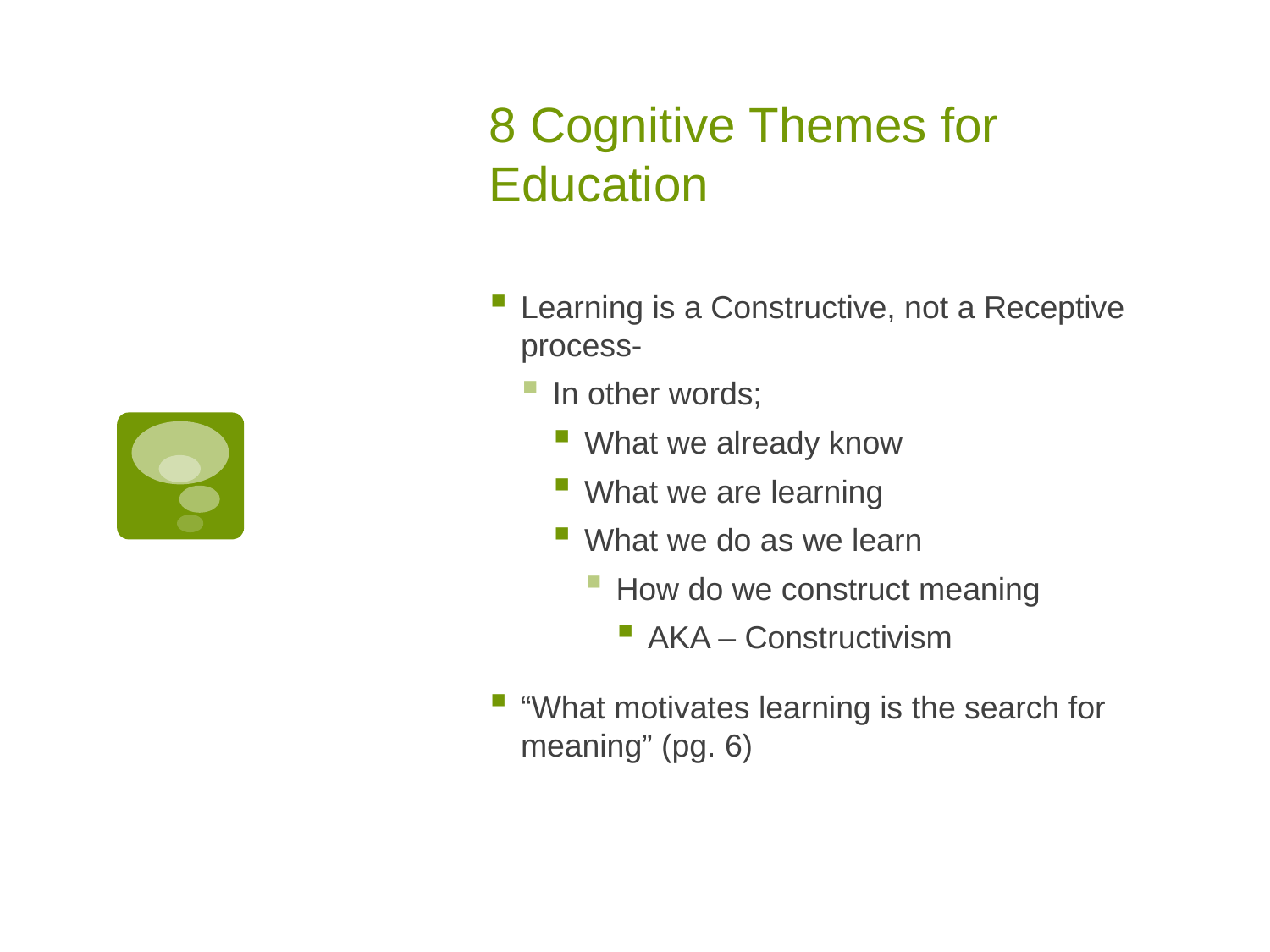

# 8 Cognitive Themes for Education
Learning is a Constructive, not a Receptive process-
In other words;
What we already know
What we are learning
What we do as we learn
How do we construct meaning
AKA – Constructivism
“What motivates learning is the search for meaning” (pg. 6)